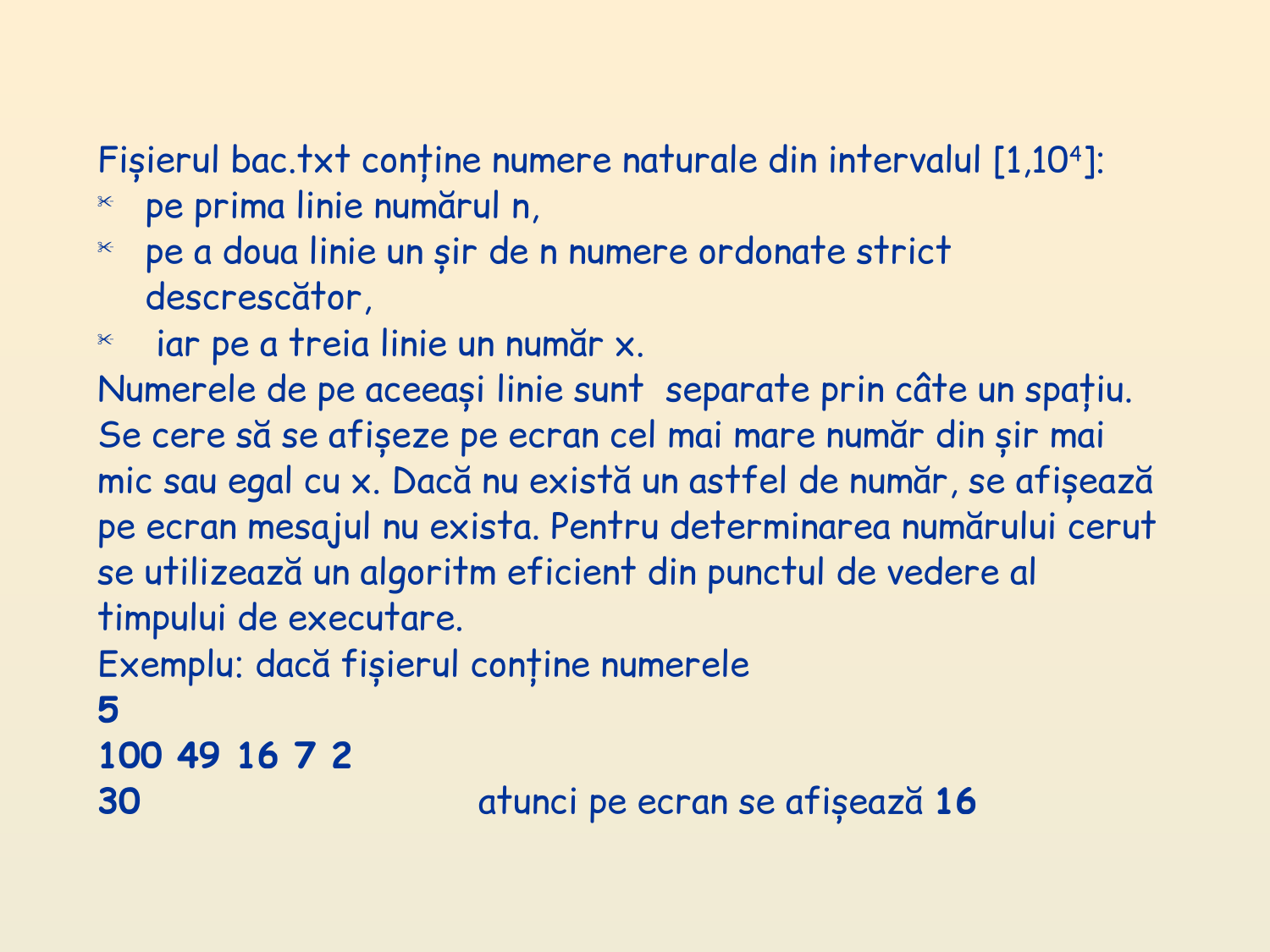

#
Fișierul bac.txt conține numere naturale din intervalul [1,104]:
pe prima linie numărul n,
pe a doua linie un șir de n numere ordonate strict descrescător,
 iar pe a treia linie un număr x.
Numerele de pe aceeași linie sunt  separate prin câte un spațiu. Se cere să se afișeze pe ecran cel mai mare număr din șir mai mic sau egal cu x. Dacă nu există un astfel de număr, se afișează pe ecran mesajul nu exista. Pentru determinarea numărului cerut se utilizează un algoritm eficient din punctul de vedere al timpului de executare.
Exemplu: dacă fișierul conține numerele
5
100 49 16 7 2
30 			atunci pe ecran se afișează 16